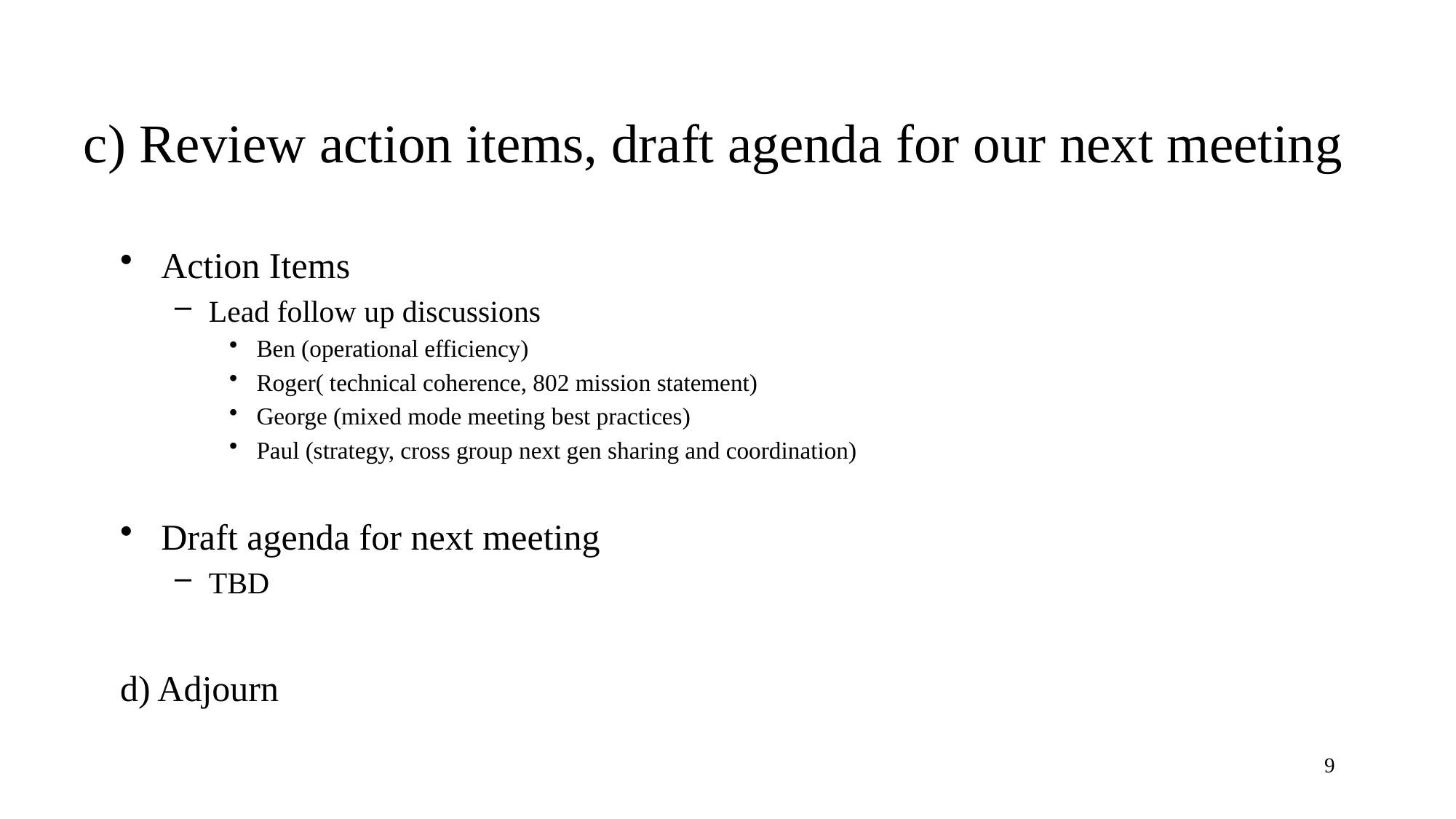

# c) Review action items, draft agenda for our next meeting
Action Items
Lead follow up discussions
Ben (operational efficiency)
Roger( technical coherence, 802 mission statement)
George (mixed mode meeting best practices)
Paul (strategy, cross group next gen sharing and coordination)

Draft agenda for next meeting
TBD

d) Adjourn
9